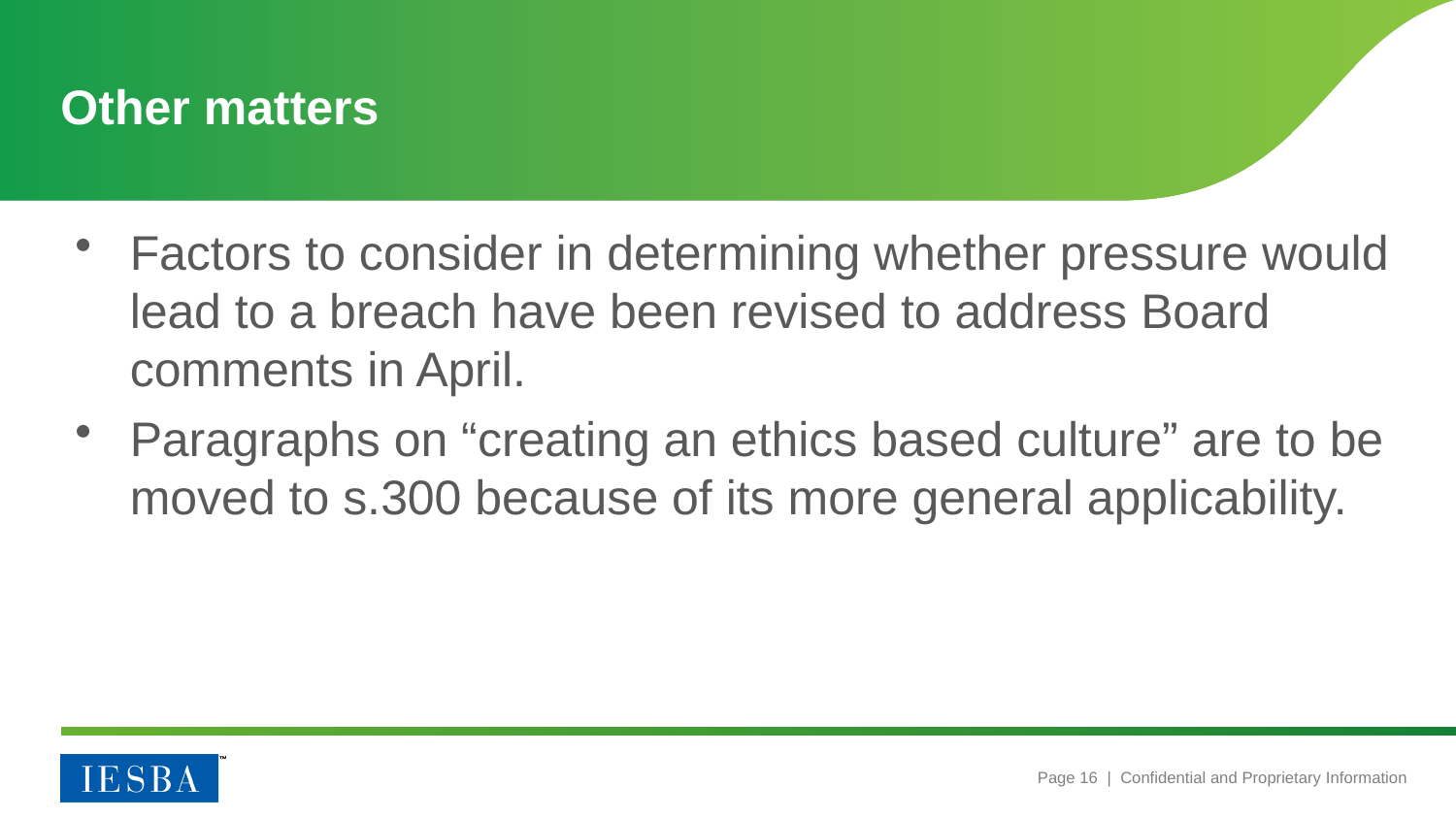

# Other matters
Factors to consider in determining whether pressure would lead to a breach have been revised to address Board comments in April.
Paragraphs on “creating an ethics based culture” are to be moved to s.300 because of its more general applicability.